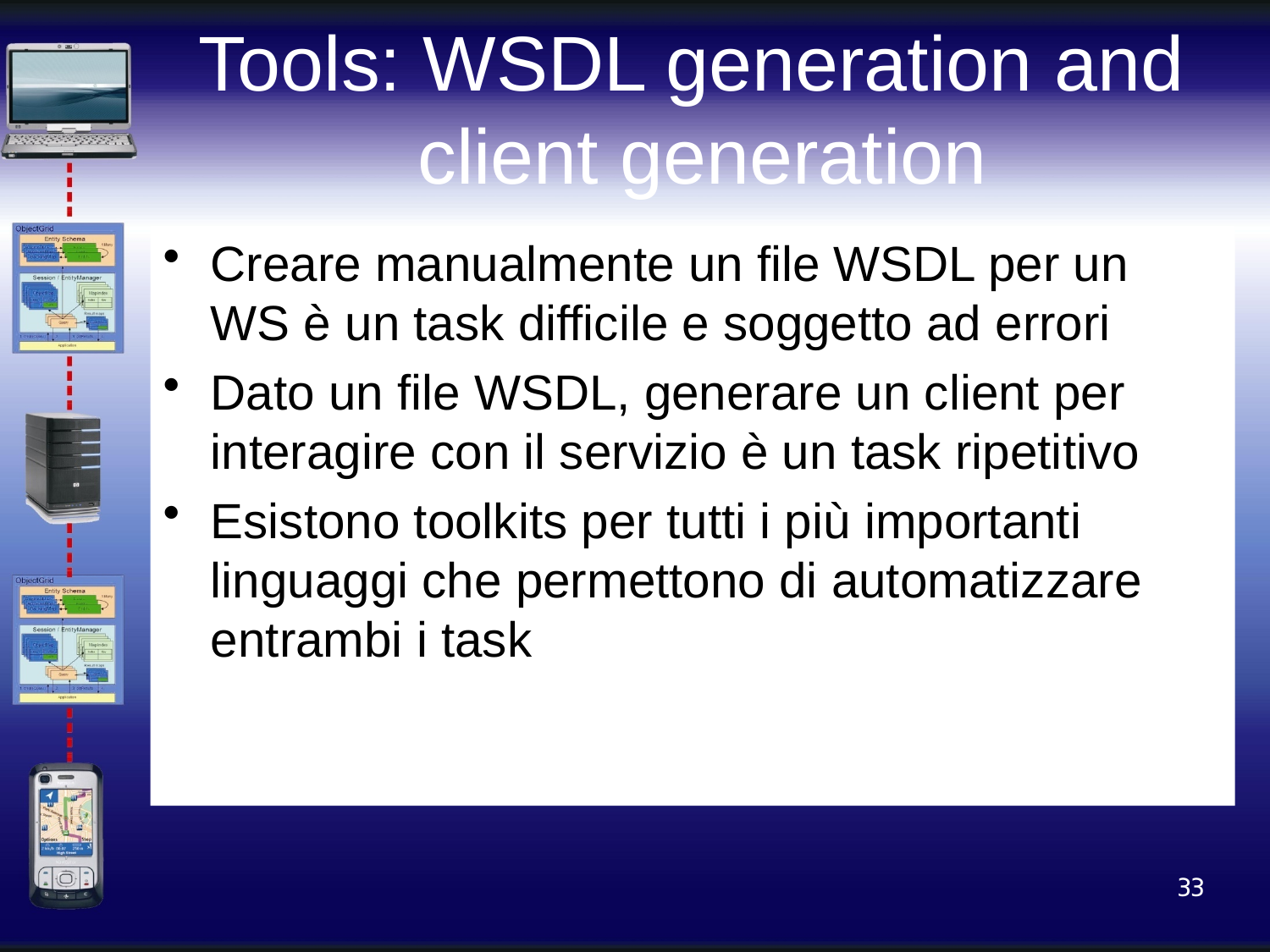

# Tools: WSDL generation and client generation
Creare manualmente un file WSDL per un WS è un task difficile e soggetto ad errori
Dato un file WSDL, generare un client per interagire con il servizio è un task ripetitivo
Esistono toolkits per tutti i più importanti linguaggi che permettono di automatizzare entrambi i task